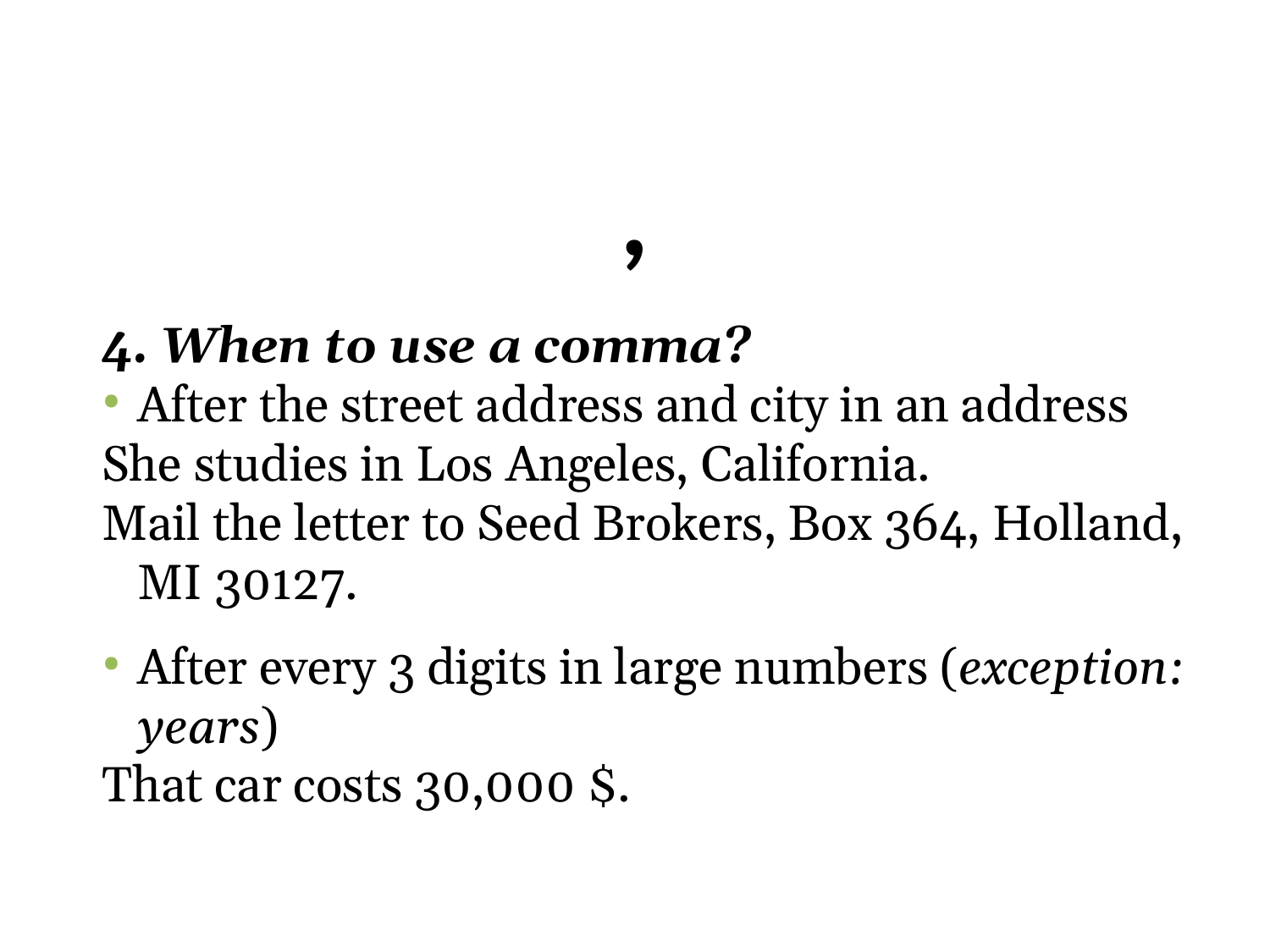

# ,
4. When to use a comma?
After the street address and city in an address
She studies in Los Angeles, California.
Mail the letter to Seed Brokers, Box 364, Holland, MI 30127.

After every 3 digits in large numbers (exception: years)
That car costs 30,000 $.